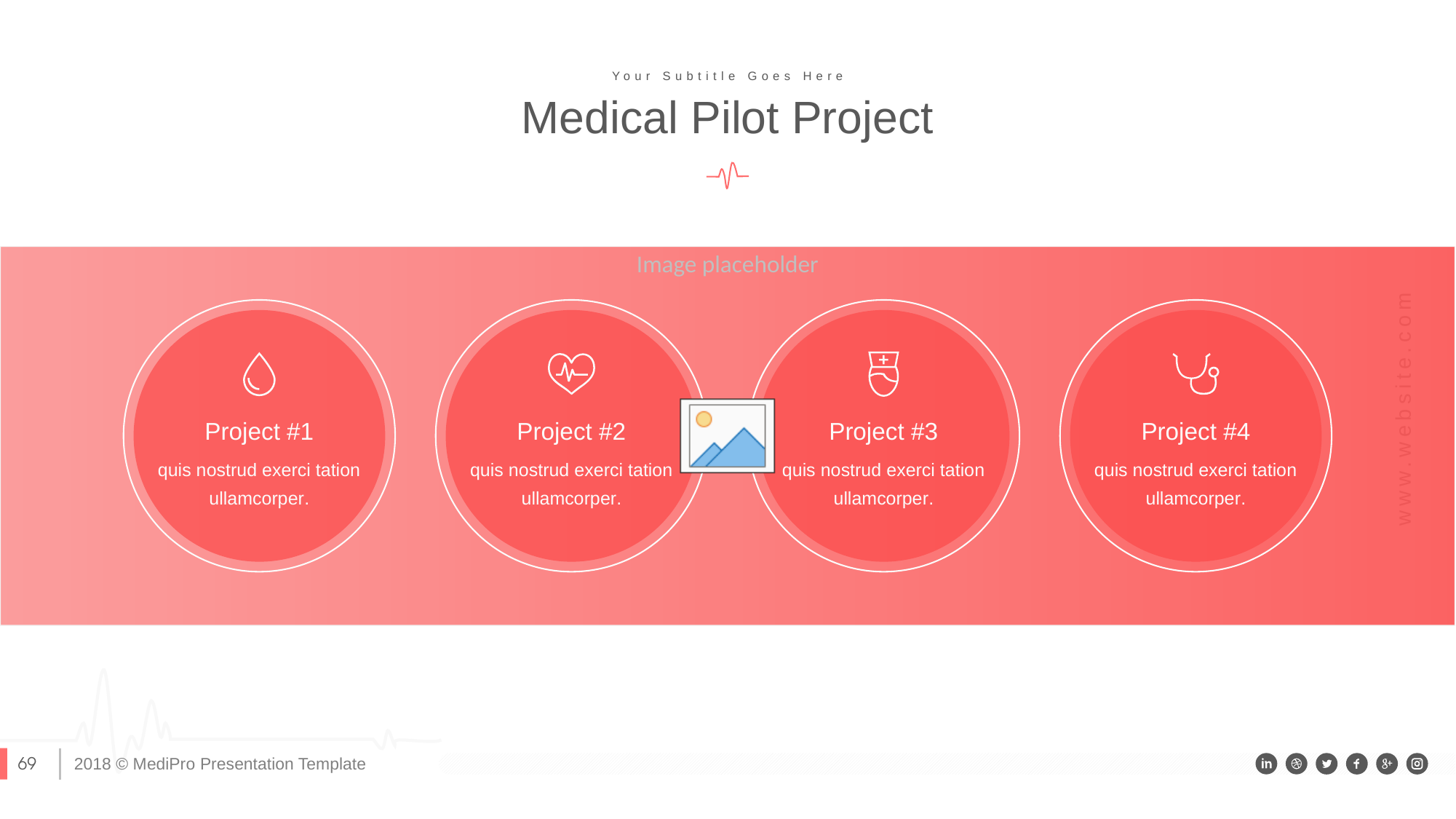

Your Subtitle Goes Here
Medical Pilot Project

Project #1
quis nostrud exerci tation ullamcorper.
Project #2
quis nostrud exerci tation ullamcorper.
Project #3
quis nostrud exerci tation ullamcorper.
Project #4
quis nostrud exerci tation ullamcorper.